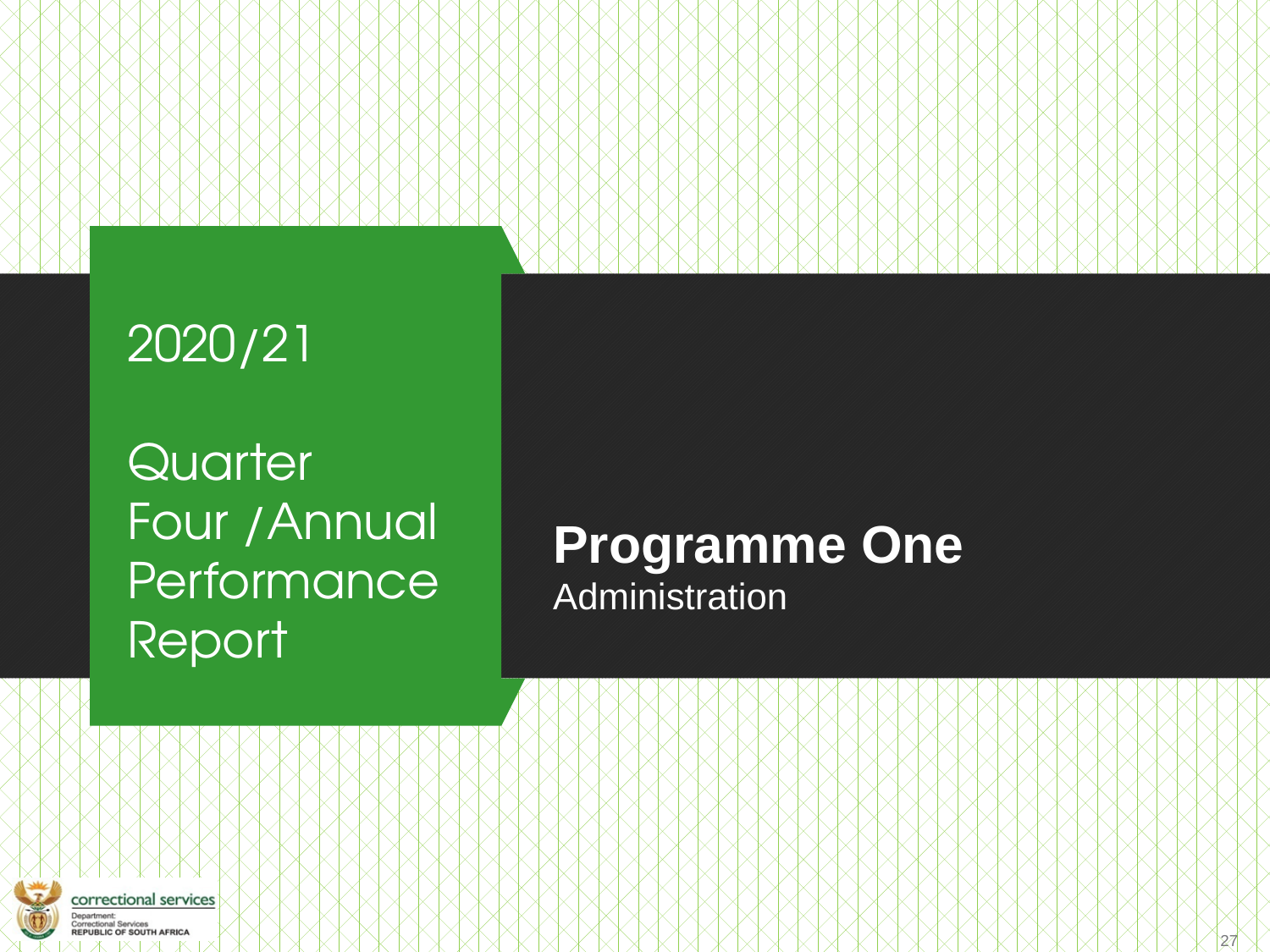

2020/21

Quarter Four /Annual Performance Report
Programme One
Administration